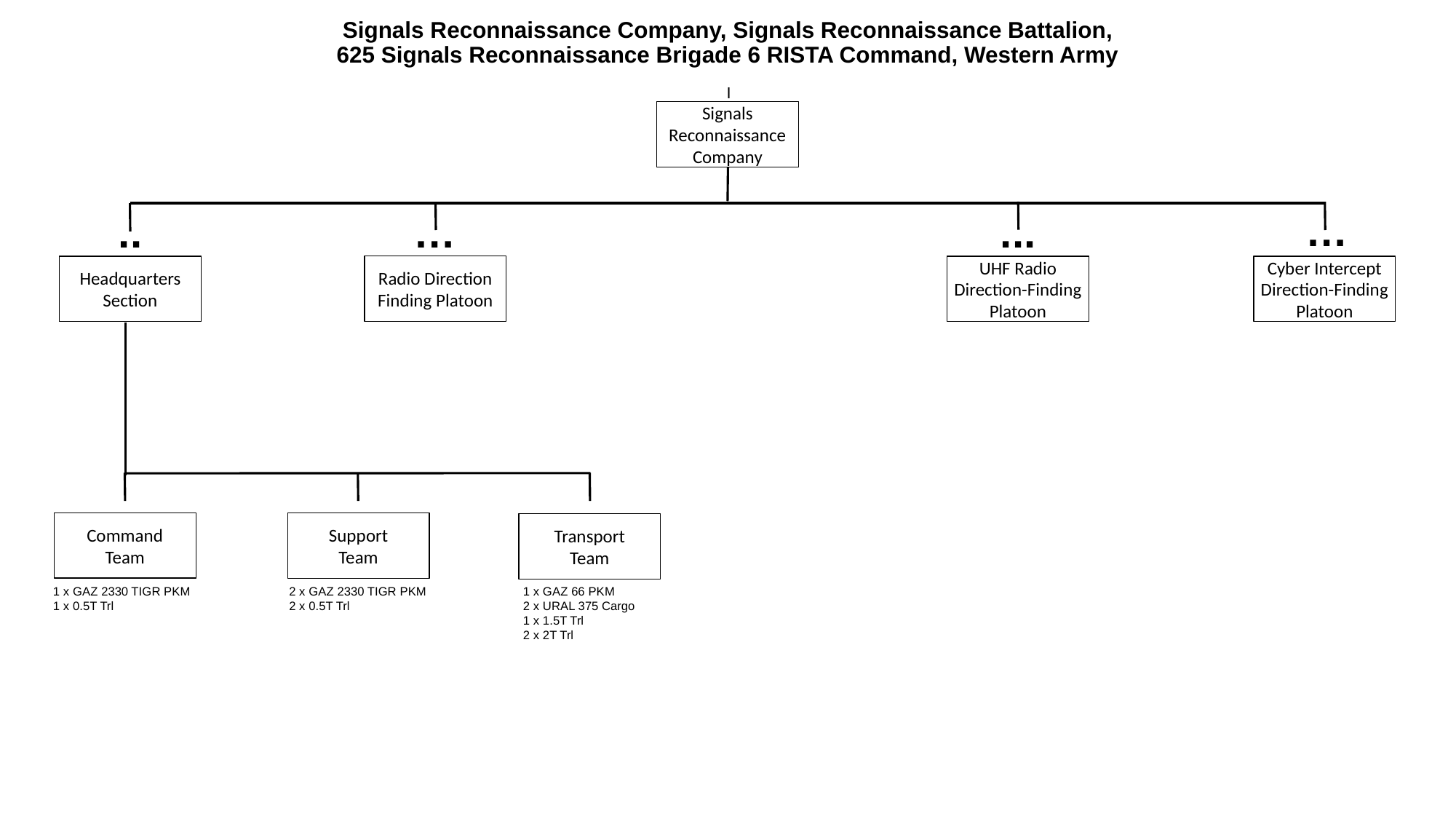

# Signals Reconnaissance Company, Signals Reconnaissance Battalion, 625 Signals Reconnaissance Brigade 6 RISTA Command, Western Army
I
Signals Reconnaissance
Company
…
..
…
...
Radio Direction
Finding Platoon
Headquarters
Section
UHF Radio Direction-Finding
Platoon
Cyber Intercept Direction-Finding
Platoon
Command
Team
Support
Team
Transport
Team
1 x GAZ 2330 TIGR PKM
1 x 0.5T Trl
2 x GAZ 2330 TIGR PKM
2 x 0.5T Trl
1 x GAZ 66 PKM
2 x URAL 375 Cargo
1 x 1.5T Trl
2 x 2T Trl